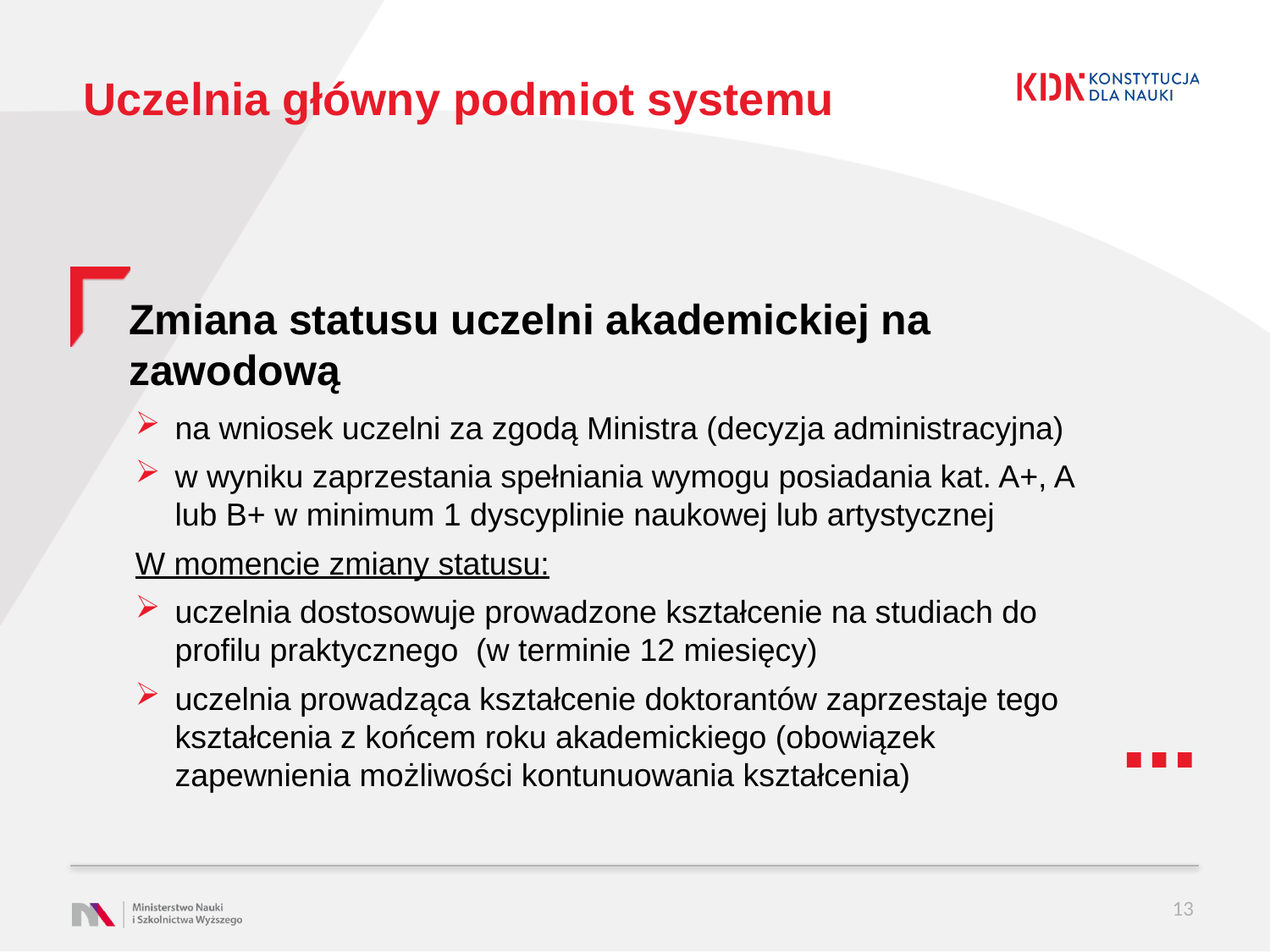

# Uczelnia główny podmiot systemu
Zmiana statusu uczelni akademickiej na zawodową
na wniosek uczelni za zgodą Ministra (decyzja administracyjna)
w wyniku zaprzestania spełniania wymogu posiadania kat. A+, A lub B+ w minimum 1 dyscyplinie naukowej lub artystycznej
W momencie zmiany statusu:
uczelnia dostosowuje prowadzone kształcenie na studiach do profilu praktycznego  (w terminie 12 miesięcy)
uczelnia prowadząca kształcenie doktorantów zaprzestaje tego kształcenia z końcem roku akademickiego (obowiązek zapewnienia możliwości kontunuowania kształcenia)
13